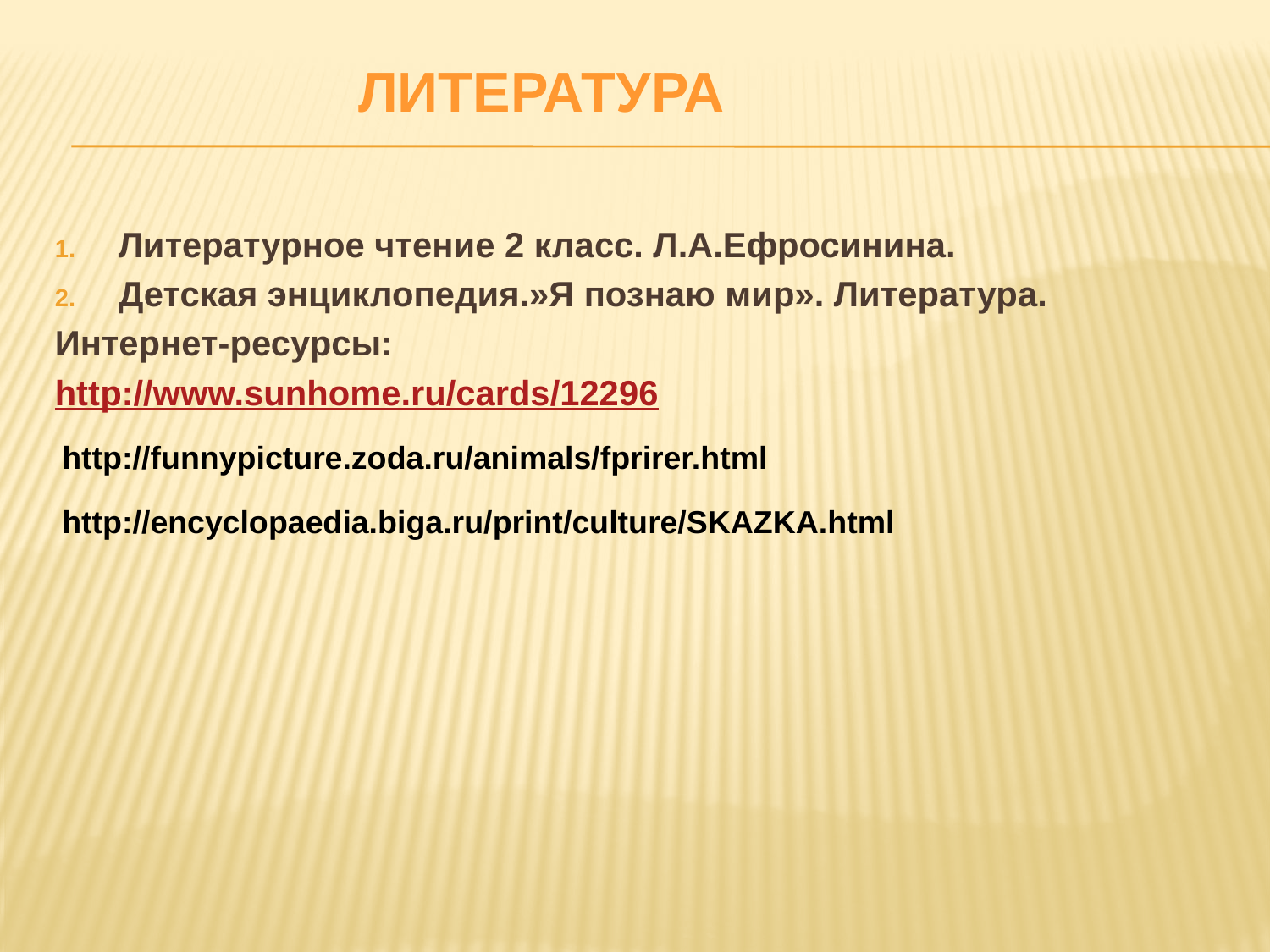

Литература
#
Литературное чтение 2 класс. Л.А.Ефросинина.
Детская энциклопедия.»Я познаю мир». Литература.
Интернет-ресурсы:
http://www.sunhome.ru/cards/12296

http://funnypicture.zoda.ru/animals/fprirer.html
http://encyclopaedia.biga.ru/print/culture/SKAZKA.html